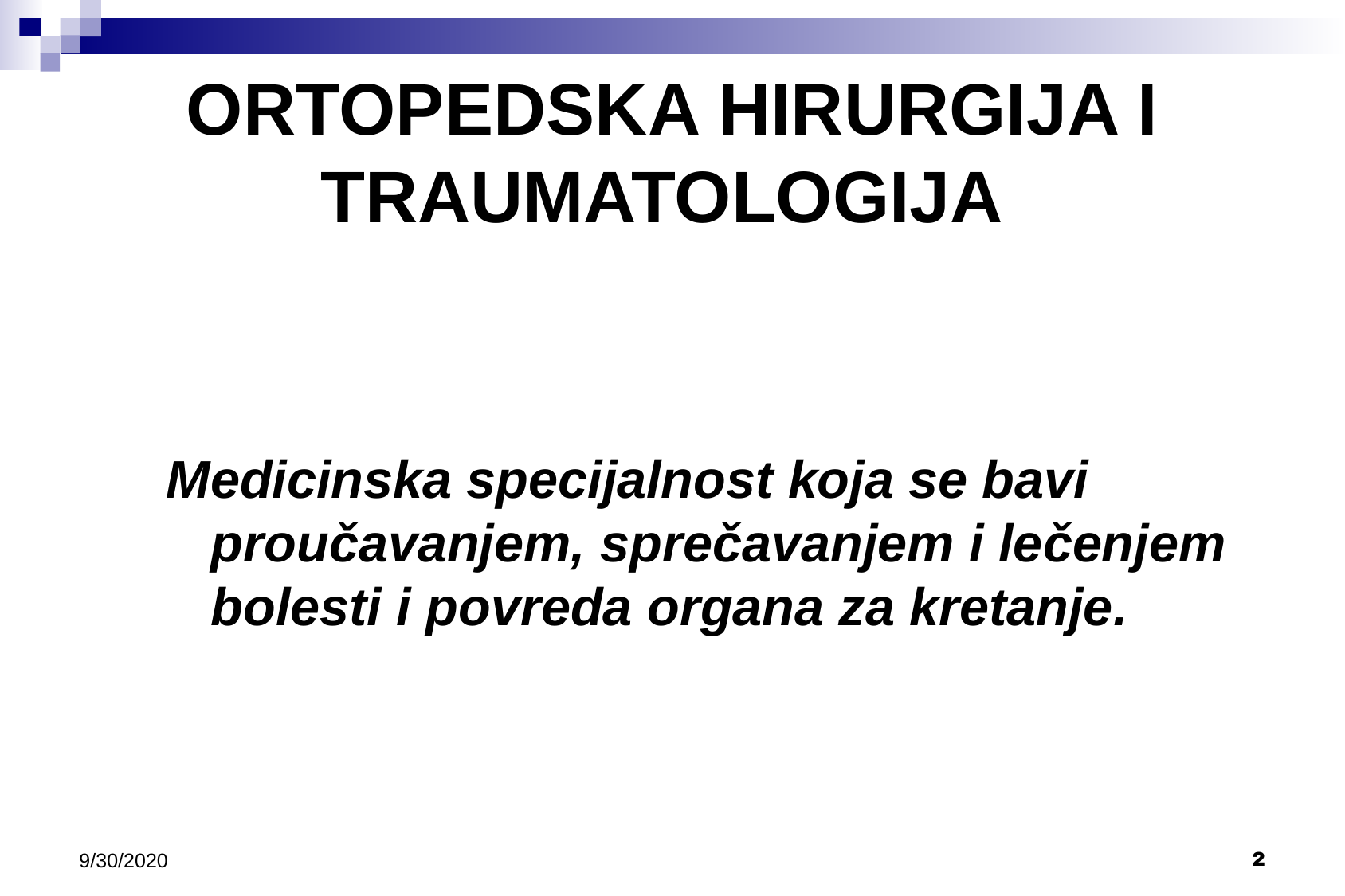

# ORTOPEDSKA HIRURGIJA I TRAUMATOLOGIJA
Medicinska specijalnost koja se bavi proučavanjem, sprečavanjem i lečenjem bolesti i povreda organa za kretanje.
9/30/2020
2